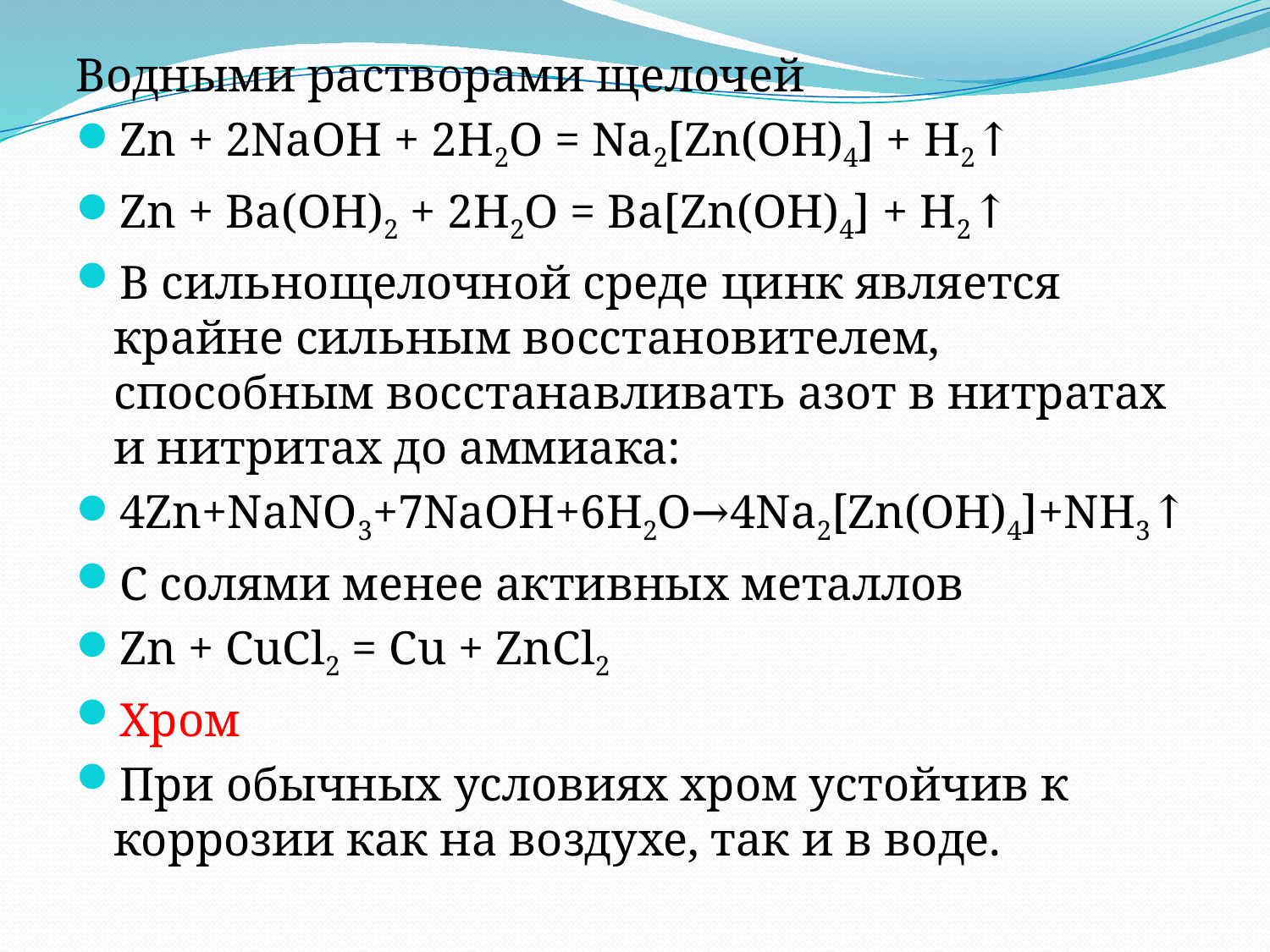

#
Водными растворами щелочей
Zn + 2NaOH + 2H2O = Na2[Zn(OH)4] + H2↑
Zn + Ba(OH)2 + 2H2O = Ba[Zn(OH)4] + H2↑
В сильнощелочной среде цинк является крайне сильным восстановителем, способным восстанавливать азот в нитратах и нитритах до аммиака:
4Zn+NaNO3+7NaOH+6H2O→4Na2[Zn(OH)4]+NH3↑
С солями менее активных металлов
Zn + CuCl2 = Cu + ZnCl2
Хром
При обычных условиях хром устойчив к коррозии как на воздухе, так и в воде.